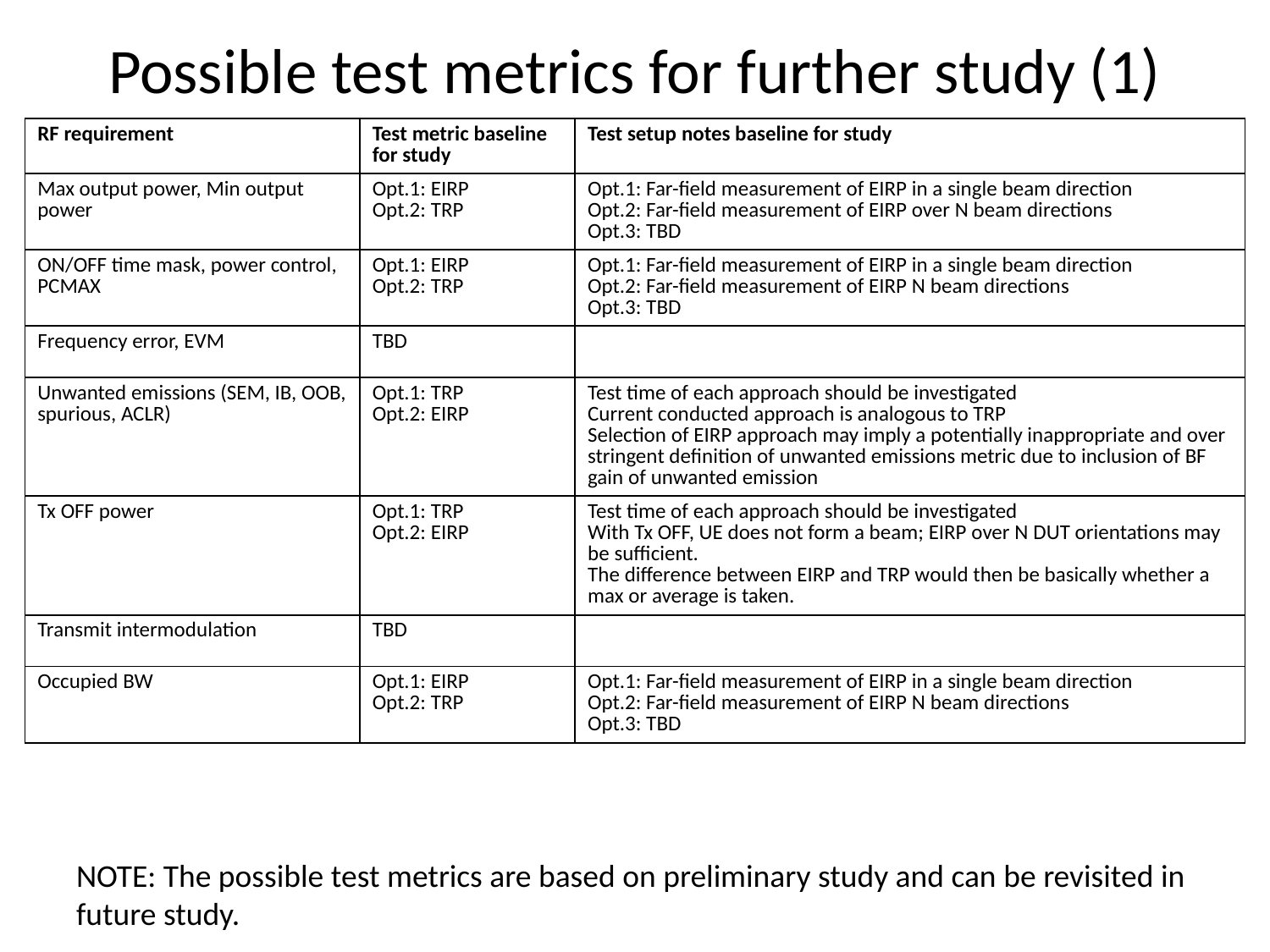

# Possible test metrics for further study (1)
| RF requirement | Test metric baseline for study | Test setup notes baseline for study |
| --- | --- | --- |
| Max output power, Min output power | Opt.1: EIRP Opt.2: TRP | Opt.1: Far-field measurement of EIRP in a single beam direction Opt.2: Far-field measurement of EIRP over N beam directions Opt.3: TBD |
| ON/OFF time mask, power control, PCMAX | Opt.1: EIRP Opt.2: TRP | Opt.1: Far-field measurement of EIRP in a single beam direction Opt.2: Far-field measurement of EIRP N beam directions Opt.3: TBD |
| Frequency error, EVM | TBD |  |
| Unwanted emissions (SEM, IB, OOB, spurious, ACLR) | Opt.1: TRP Opt.2: EIRP | Test time of each approach should be investigated Current conducted approach is analogous to TRP Selection of EIRP approach may imply a potentially inappropriate and over stringent definition of unwanted emissions metric due to inclusion of BF gain of unwanted emission |
| Tx OFF power | Opt.1: TRP Opt.2: EIRP | Test time of each approach should be investigated With Tx OFF, UE does not form a beam; EIRP over N DUT orientations may be sufficient. The difference between EIRP and TRP would then be basically whether a max or average is taken. |
| Transmit intermodulation | TBD |  |
| Occupied BW | Opt.1: EIRP Opt.2: TRP | Opt.1: Far-field measurement of EIRP in a single beam direction Opt.2: Far-field measurement of EIRP N beam directions Opt.3: TBD |
NOTE: The possible test metrics are based on preliminary study and can be revisited in future study.